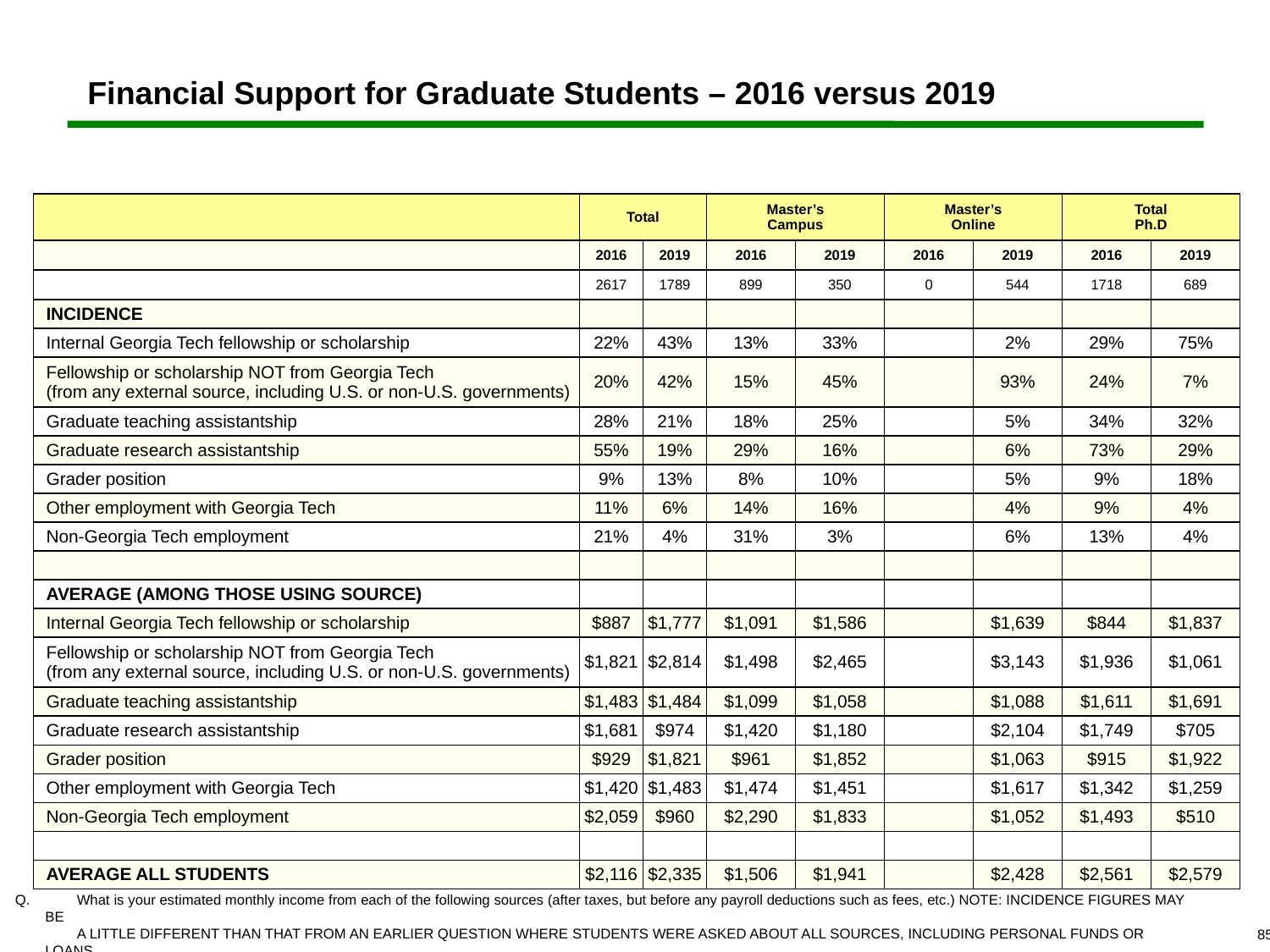

# Financial Support for Graduate Students – 2016 versus 2019
|  | Total |  | Master’s Campus |  | Master’s Online |  | Total Ph.D |  |
| --- | --- | --- | --- | --- | --- | --- | --- | --- |
|  | 2016 | 2019 | 2016 | 2019 | 2016 | 2019 | 2016 | 2019 |
|  | 2617 | 1789 | 899 | 350 | 0 | 544 | 1718 | 689 |
| INCIDENCE |  |  |  |  |  |  |  |  |
| Internal Georgia Tech fellowship or scholarship | 22% | 43% | 13% | 33% |  | 2% | 29% | 75% |
| Fellowship or scholarship NOT from Georgia Tech (from any external source, including U.S. or non-U.S. governments) | 20% | 42% | 15% | 45% |  | 93% | 24% | 7% |
| Graduate teaching assistantship | 28% | 21% | 18% | 25% |  | 5% | 34% | 32% |
| Graduate research assistantship | 55% | 19% | 29% | 16% |  | 6% | 73% | 29% |
| Grader position | 9% | 13% | 8% | 10% |  | 5% | 9% | 18% |
| Other employment with Georgia Tech | 11% | 6% | 14% | 16% |  | 4% | 9% | 4% |
| Non-Georgia Tech employment | 21% | 4% | 31% | 3% |  | 6% | 13% | 4% |
|  |  |  |  |  |  |  |  |  |
| AVERAGE (AMONG THOSE USING SOURCE) |  |  |  |  |  |  |  |  |
| Internal Georgia Tech fellowship or scholarship | $887 | $1,777 | $1,091 | $1,586 |  | $1,639 | $844 | $1,837 |
| Fellowship or scholarship NOT from Georgia Tech (from any external source, including U.S. or non-U.S. governments) | $1,821 | $2,814 | $1,498 | $2,465 |  | $3,143 | $1,936 | $1,061 |
| Graduate teaching assistantship | $1,483 | $1,484 | $1,099 | $1,058 |  | $1,088 | $1,611 | $1,691 |
| Graduate research assistantship | $1,681 | $974 | $1,420 | $1,180 |  | $2,104 | $1,749 | $705 |
| Grader position | $929 | $1,821 | $961 | $1,852 |  | $1,063 | $915 | $1,922 |
| Other employment with Georgia Tech | $1,420 | $1,483 | $1,474 | $1,451 |  | $1,617 | $1,342 | $1,259 |
| Non-Georgia Tech employment | $2,059 | $960 | $2,290 | $1,833 |  | $1,052 | $1,493 | $510 |
|  |  |  |  |  |  |  |  |  |
| AVERAGE ALL STUDENTS | $2,116 | $2,335 | $1,506 | $1,941 |  | $2,428 | $2,561 | $2,579 |
 	What is your estimated monthly income from each of the following sources (after taxes, but before any payroll deductions such as fees, etc.) NOTE: INCIDENCE FIGURES MAY BE
	A LITTLE DIFFERENT THAN THAT FROM AN EARLIER QUESTION WHERE STUDENTS WERE ASKED ABOUT ALL SOURCES, INCLUDING PERSONAL FUNDS OR LOANS.